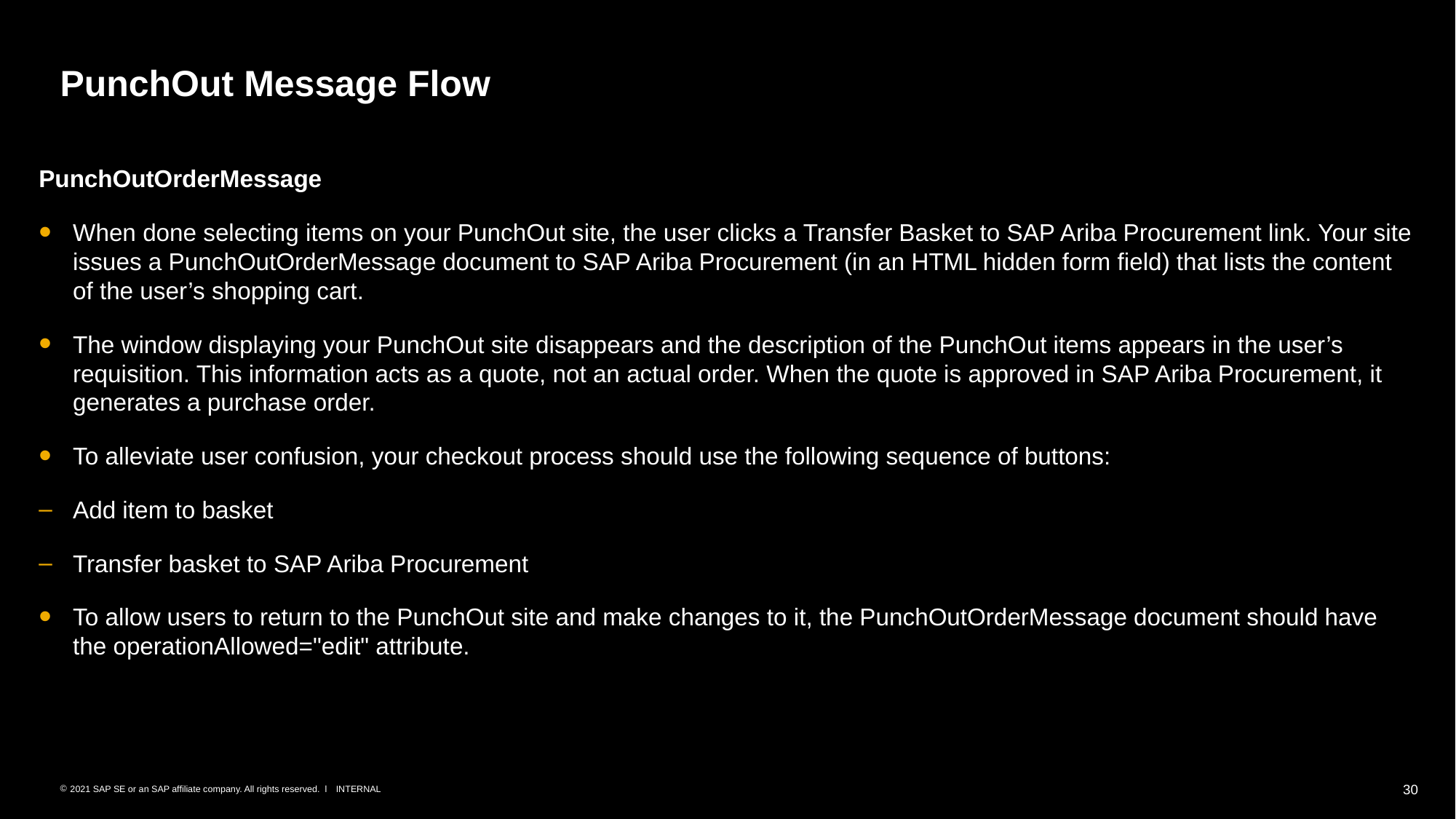

# PunchOut Message Flow
PunchOutOrderMessage
When done selecting items on your PunchOut site, the user clicks a Transfer Basket to SAP Ariba Procurement link. Your site issues a PunchOutOrderMessage document to SAP Ariba Procurement (in an HTML hidden form field) that lists the content of the user’s shopping cart.
The window displaying your PunchOut site disappears and the description of the PunchOut items appears in the user’s requisition. This information acts as a quote, not an actual order. When the quote is approved in SAP Ariba Procurement, it generates a purchase order.
To alleviate user confusion, your checkout process should use the following sequence of buttons:
Add item to basket
Transfer basket to SAP Ariba Procurement
To allow users to return to the PunchOut site and make changes to it, the PunchOutOrderMessage document should have the operationAllowed="edit" attribute.